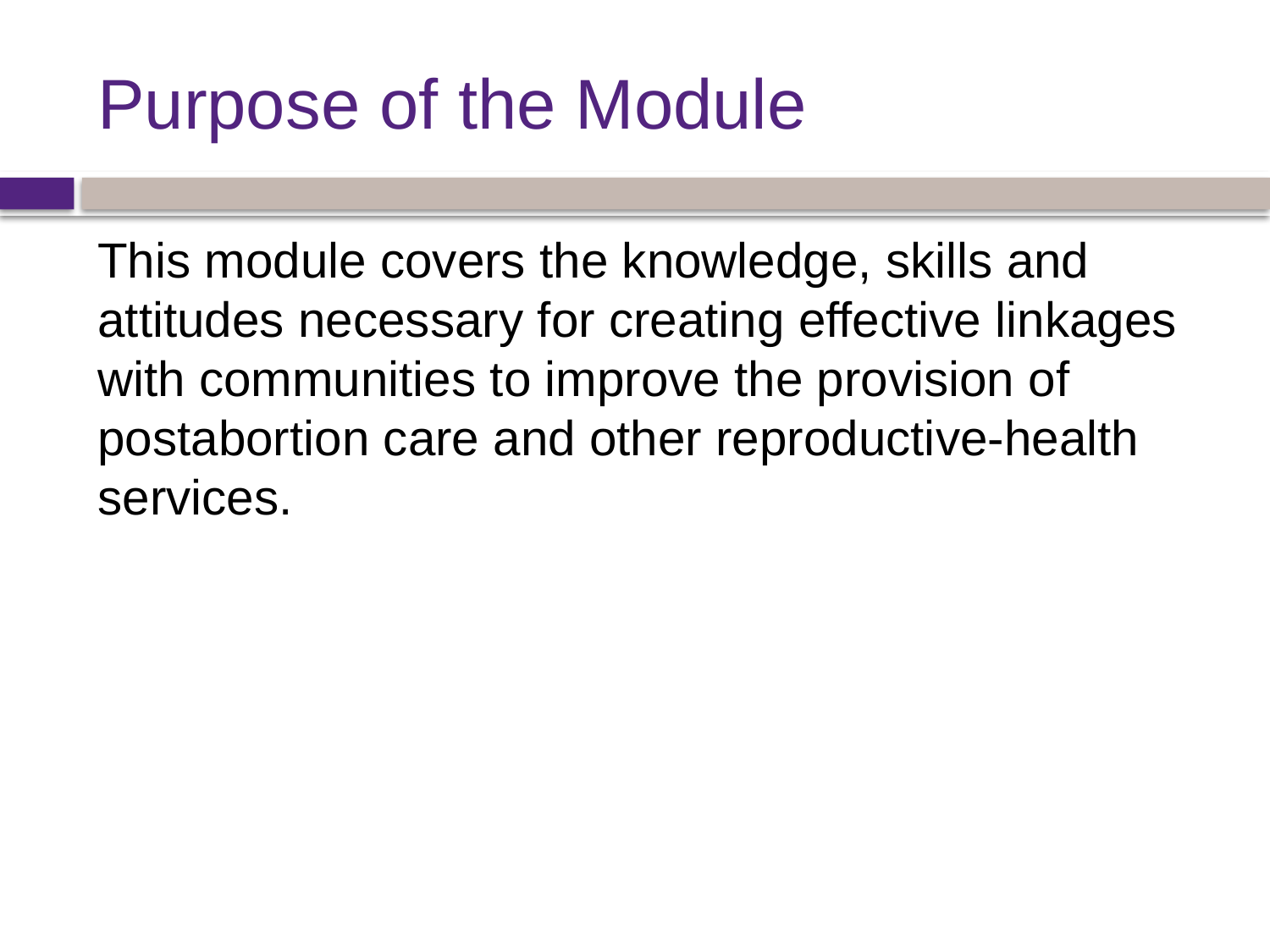

# Purpose of the Module
This module covers the knowledge, skills and attitudes necessary for creating effective linkages with communities to improve the provision of postabortion care and other reproductive-health services.